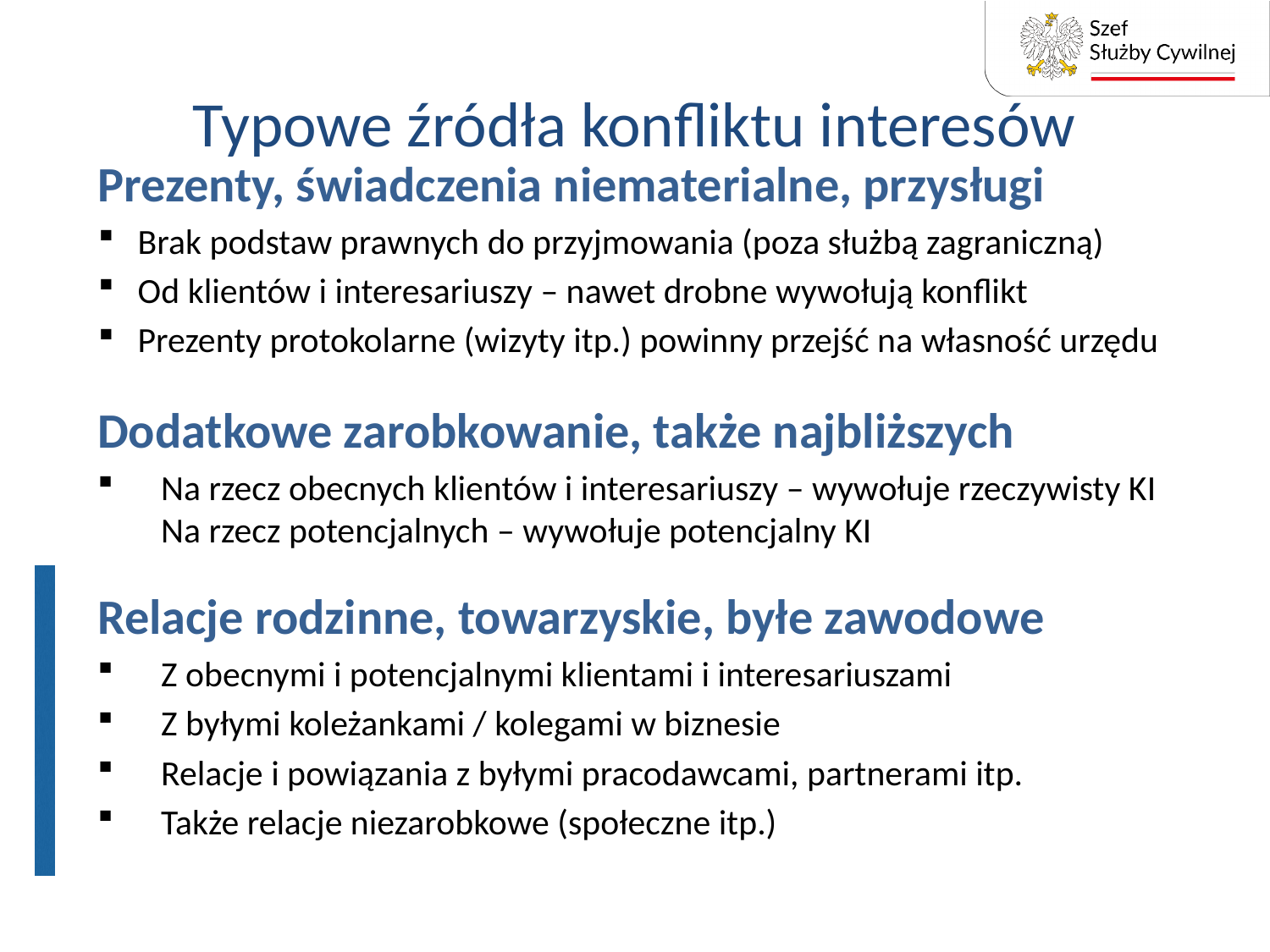

# Typowe źródła konfliktu interesów
Prezenty, świadczenia niematerialne, przysługi
Brak podstaw prawnych do przyjmowania (poza służbą zagraniczną)
Od klientów i interesariuszy – nawet drobne wywołują konflikt
Prezenty protokolarne (wizyty itp.) powinny przejść na własność urzędu
Dodatkowe zarobkowanie, także najbliższych
Na rzecz obecnych klientów i interesariuszy – wywołuje rzeczywisty KI Na rzecz potencjalnych – wywołuje potencjalny KI
Relacje rodzinne, towarzyskie, byłe zawodowe
Z obecnymi i potencjalnymi klientami i interesariuszami
Z byłymi koleżankami / kolegami w biznesie
Relacje i powiązania z byłymi pracodawcami, partnerami itp.
Także relacje niezarobkowe (społeczne itp.)